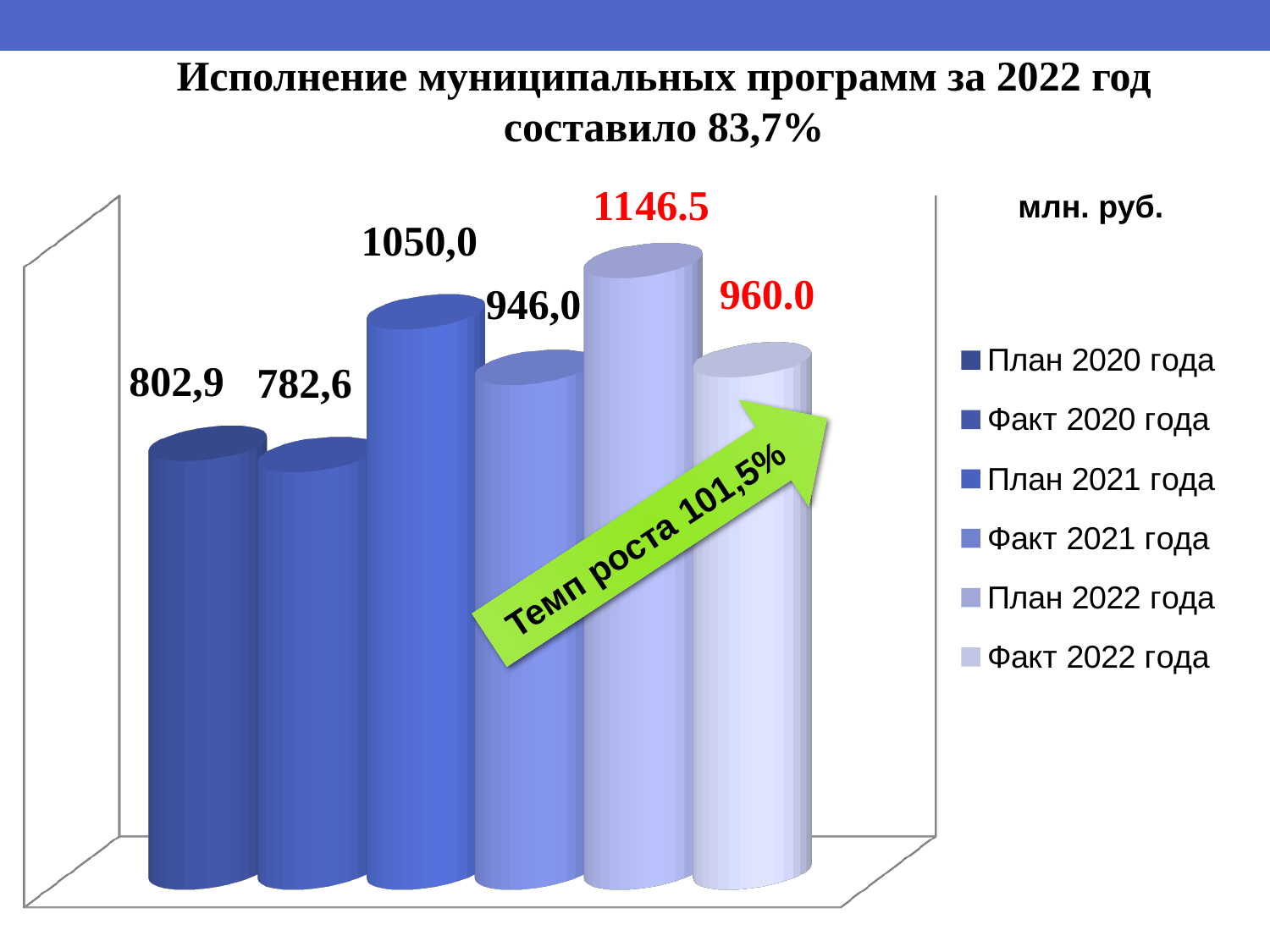

Исполнение муниципальных программ за 2022 год составило 83,7%

[unsupported chart]

млн. руб.
Темп роста 101,5%